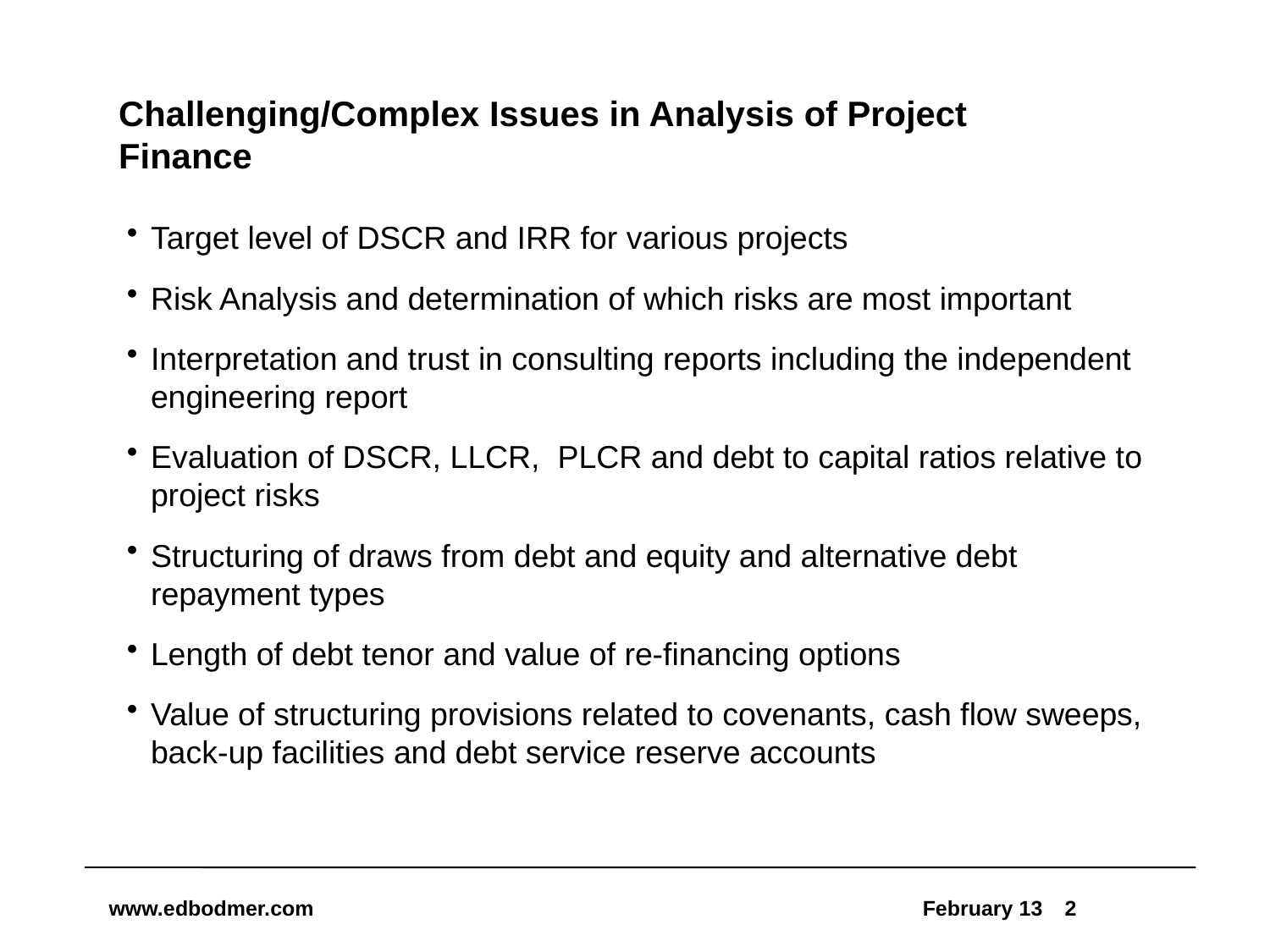

# Challenging/Complex Issues in Analysis of Project Finance
Target level of DSCR and IRR for various projects
Risk Analysis and determination of which risks are most important
Interpretation and trust in consulting reports including the independent engineering report
Evaluation of DSCR, LLCR,  PLCR and debt to capital ratios relative to project risks
Structuring of draws from debt and equity and alternative debt repayment types
Length of debt tenor and value of re-financing options
Value of structuring provisions related to covenants, cash flow sweeps, back-up facilities and debt service reserve accounts